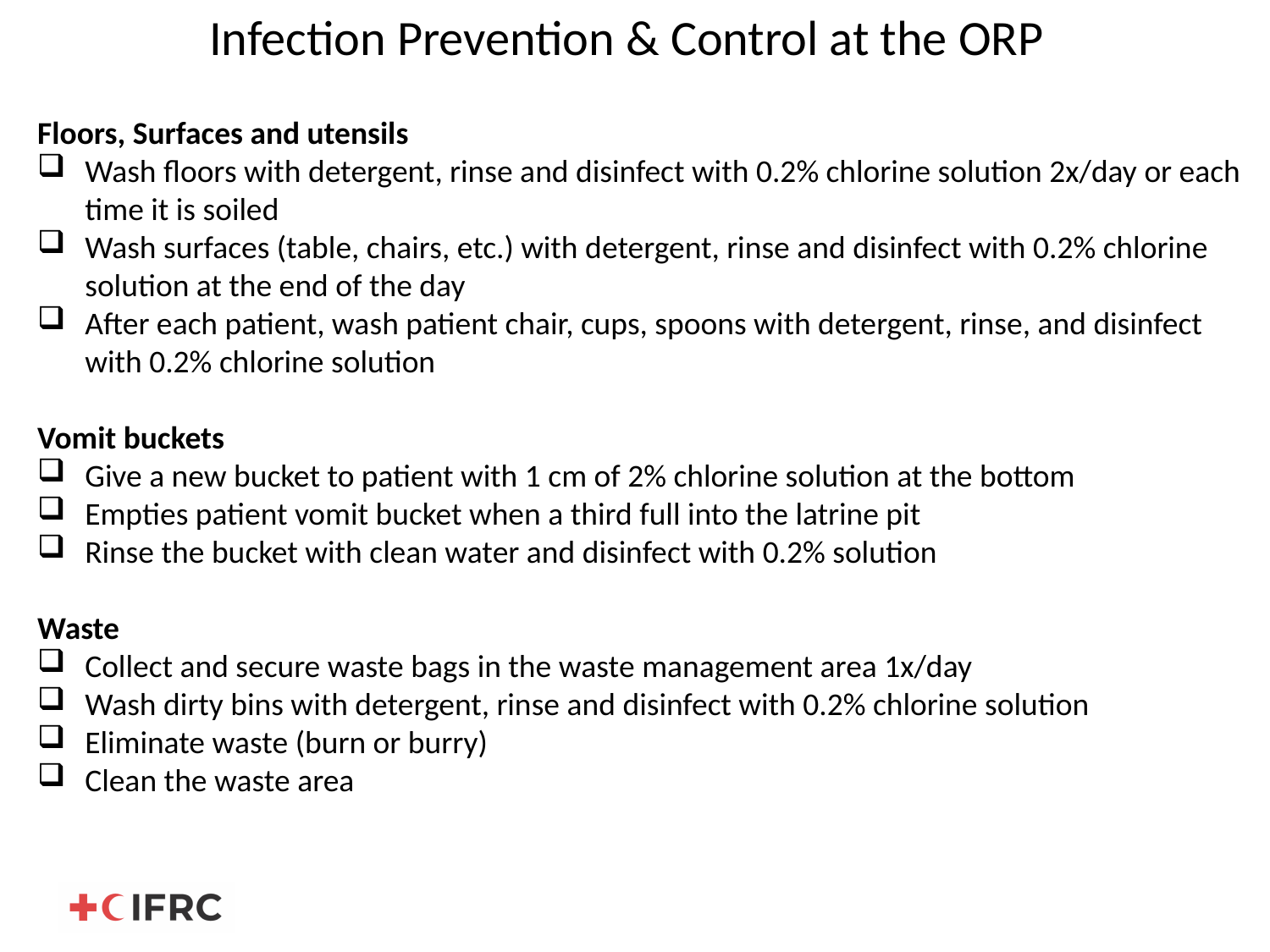

# Infection Prevention & Control at the ORP
Floors, Surfaces and utensils
Wash floors with detergent, rinse and disinfect with 0.2% chlorine solution 2x/day or each time it is soiled
Wash surfaces (table, chairs, etc.) with detergent, rinse and disinfect with 0.2% chlorine solution at the end of the day
After each patient, wash patient chair, cups, spoons with detergent, rinse, and disinfect with 0.2% chlorine solution

Vomit buckets
Give a new bucket to patient with 1 cm of 2% chlorine solution at the bottom
Empties patient vomit bucket when a third full into the latrine pit
Rinse the bucket with clean water and disinfect with 0.2% solution

Waste
Collect and secure waste bags in the waste management area 1x/day
Wash dirty bins with detergent, rinse and disinfect with 0.2% chlorine solution
Eliminate waste (burn or burry)
Clean the waste area